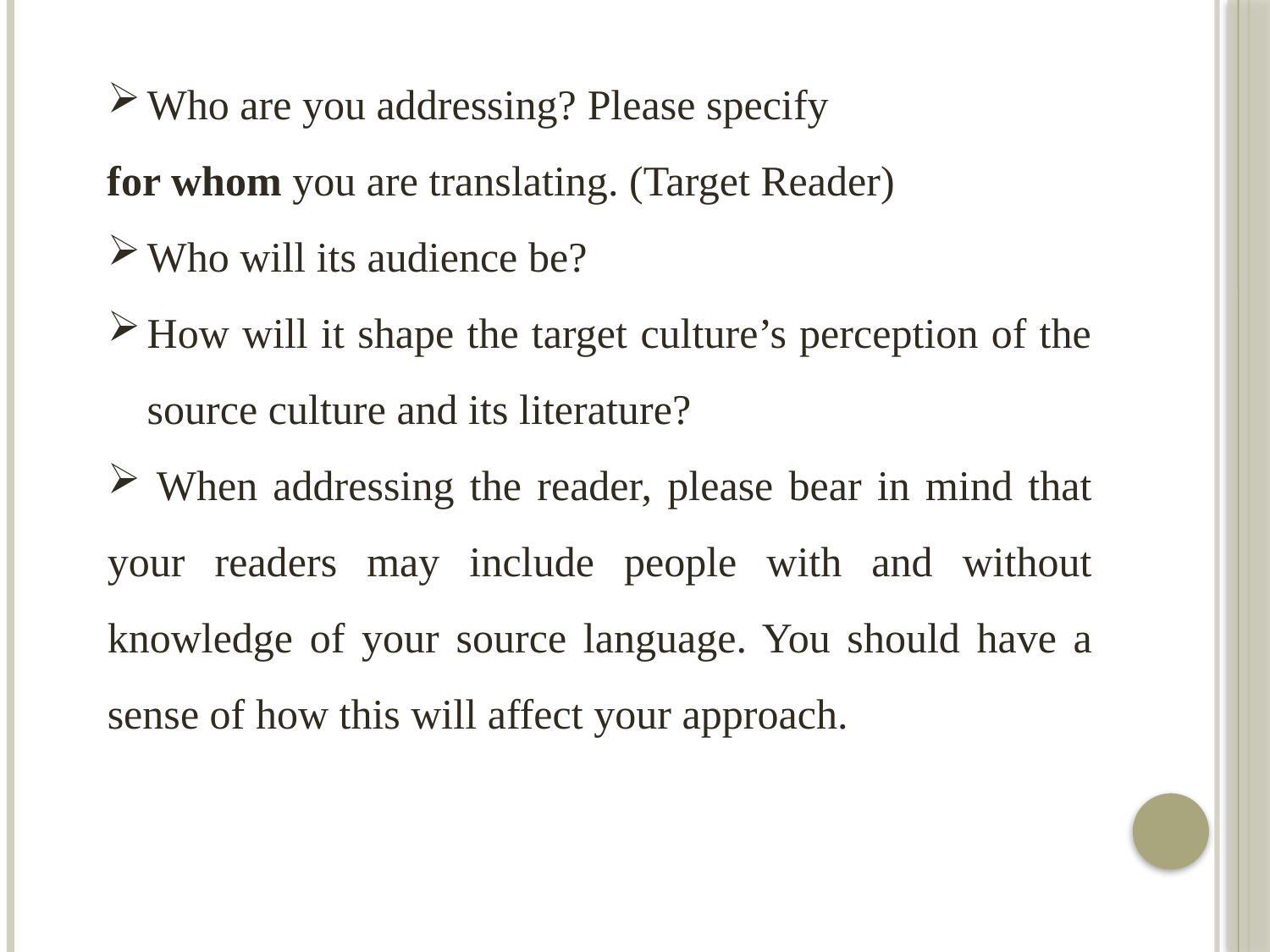

Who are you addressing? Please specify
for whom you are translating. (Target Reader)
Who will its audience be?
How will it shape the target culture’s perception of the source culture and its literature?
 When addressing the reader, please bear in mind that your readers may include people with and without knowledge of your source language. You should have a sense of how this will affect your approach.